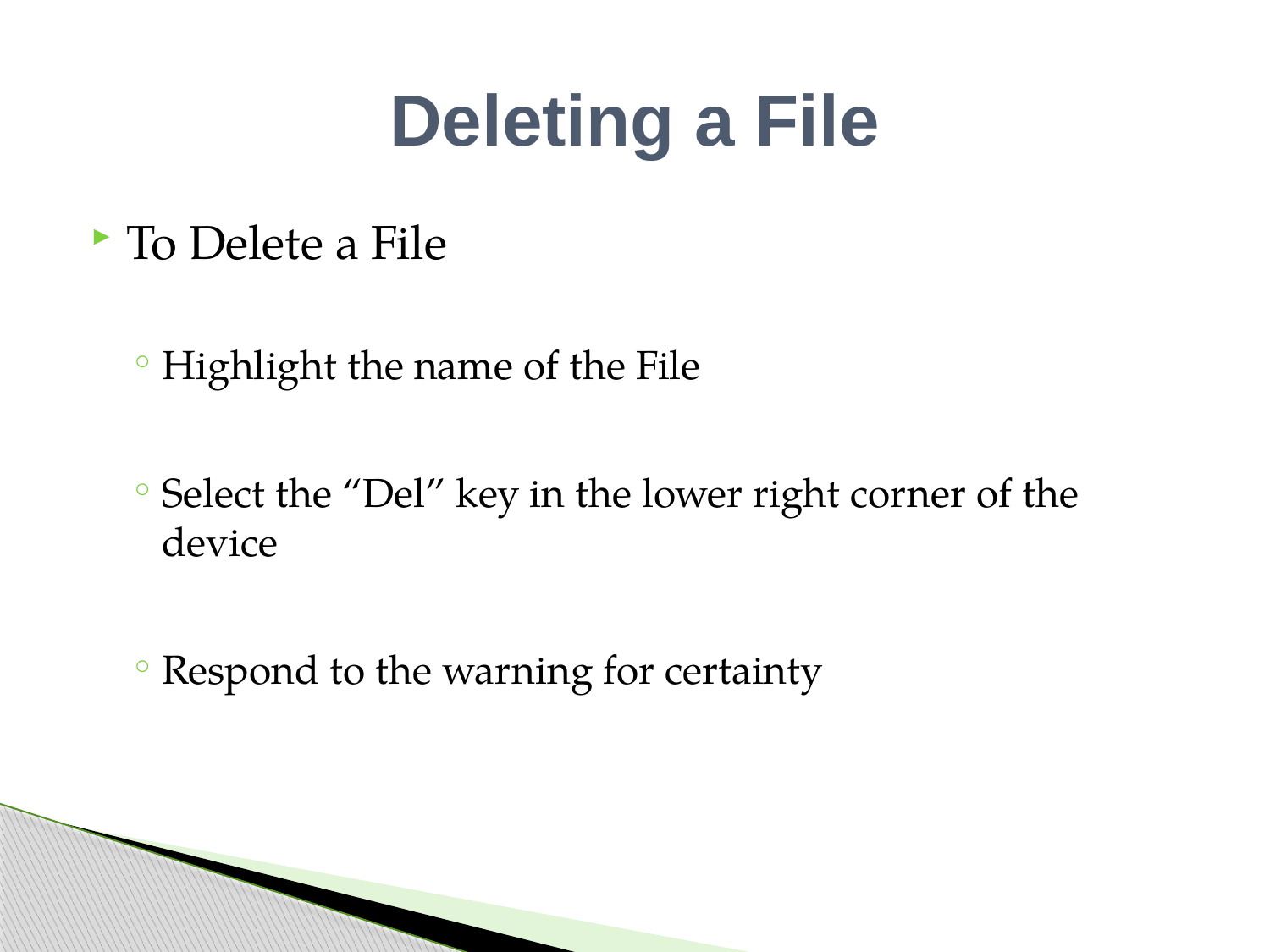

# Deleting a File
To Delete a File

Highlight the name of the File

Select the “Del” key in the lower right corner of the device

Respond to the warning for certainty